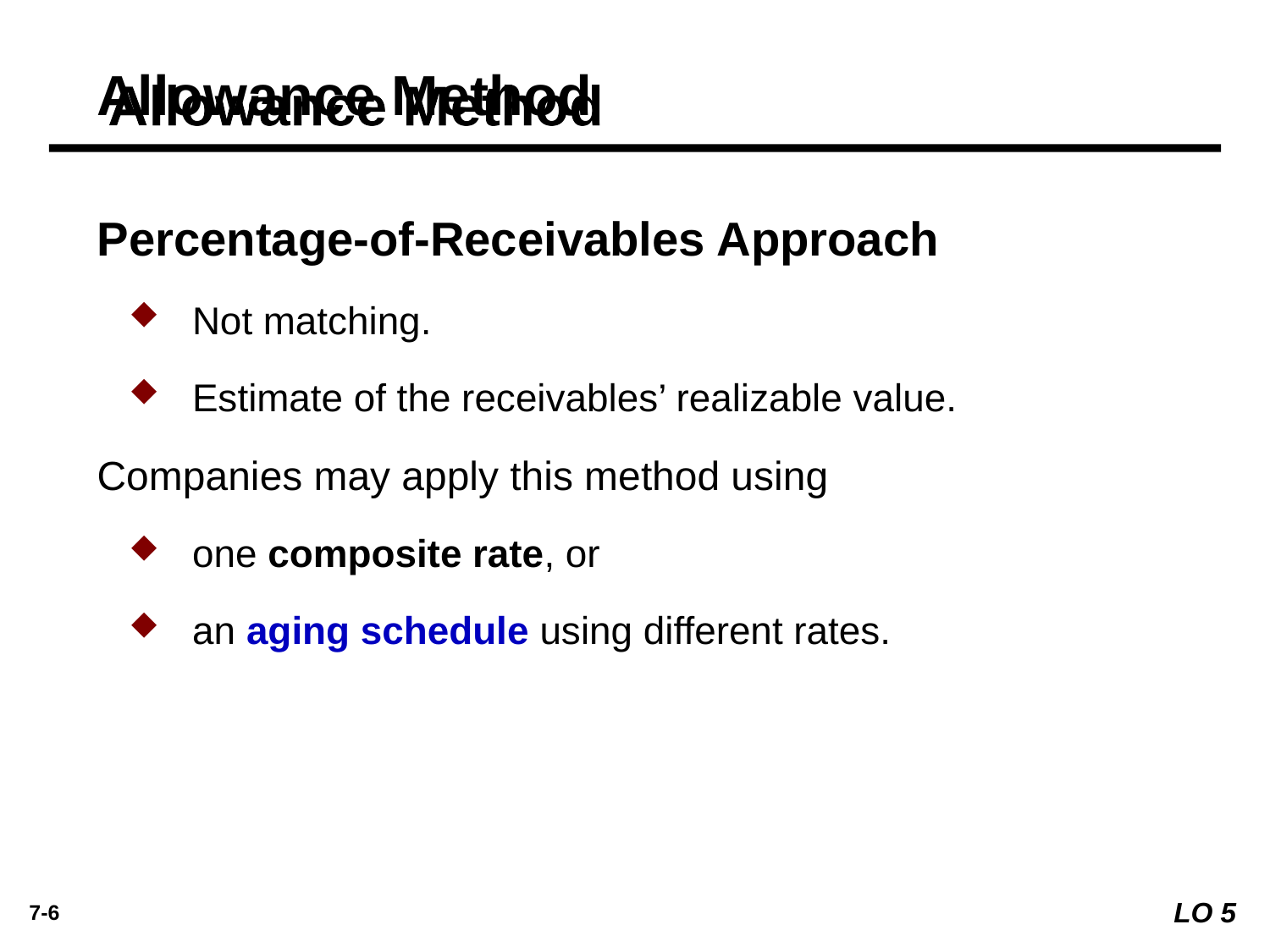

Allowance Method

Percentage-of-Receivables Approach
Not matching.
Estimate of the receivables’ realizable value.
Companies may apply this method using
one composite rate, or
an aging schedule using different rates.
LO 5